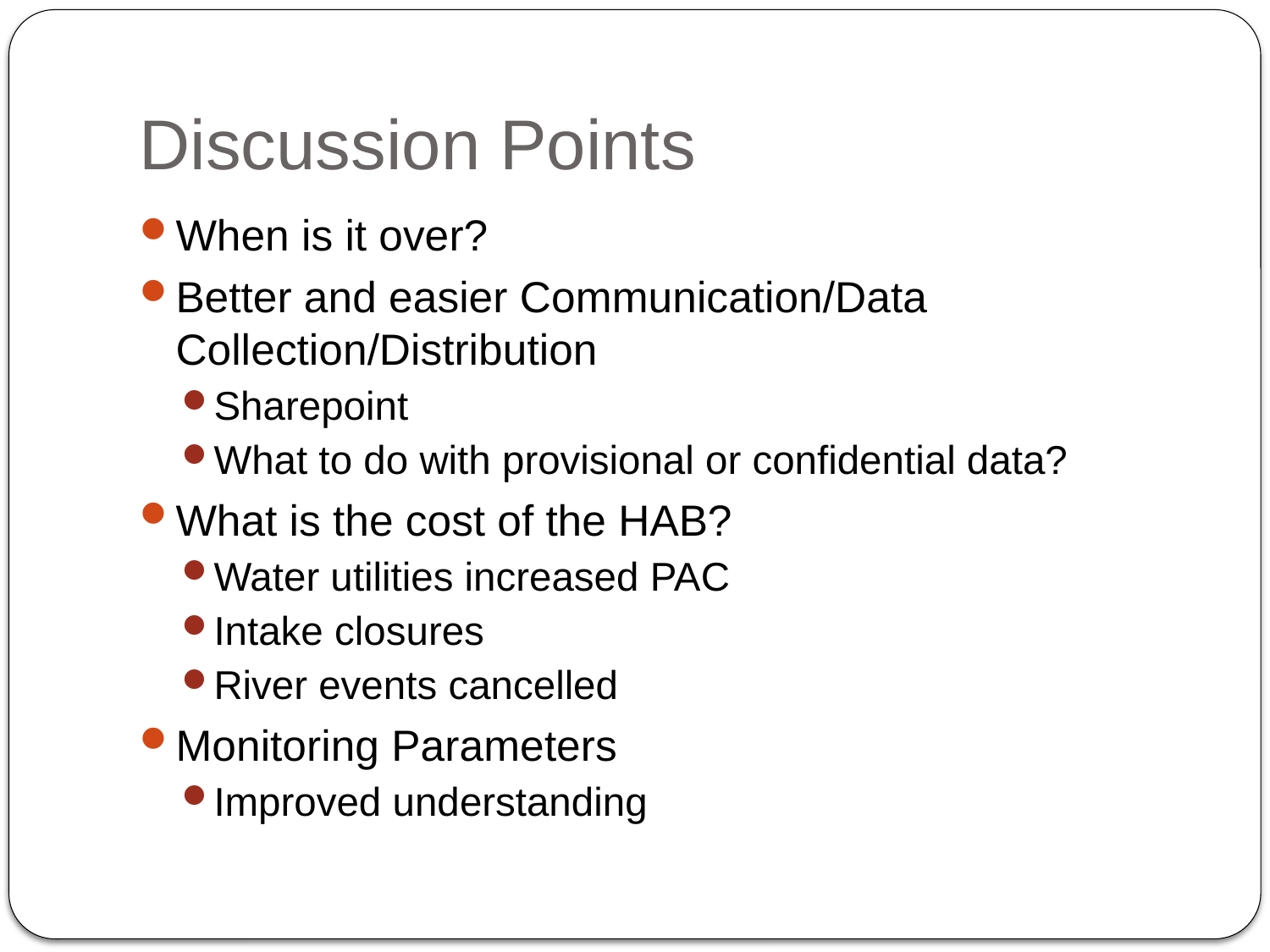

# Discussion Points
When is it over?
Better and easier Communication/Data Collection/Distribution
Sharepoint
What to do with provisional or confidential data?
What is the cost of the HAB?
Water utilities increased PAC
Intake closures
River events cancelled
Monitoring Parameters
Improved understanding